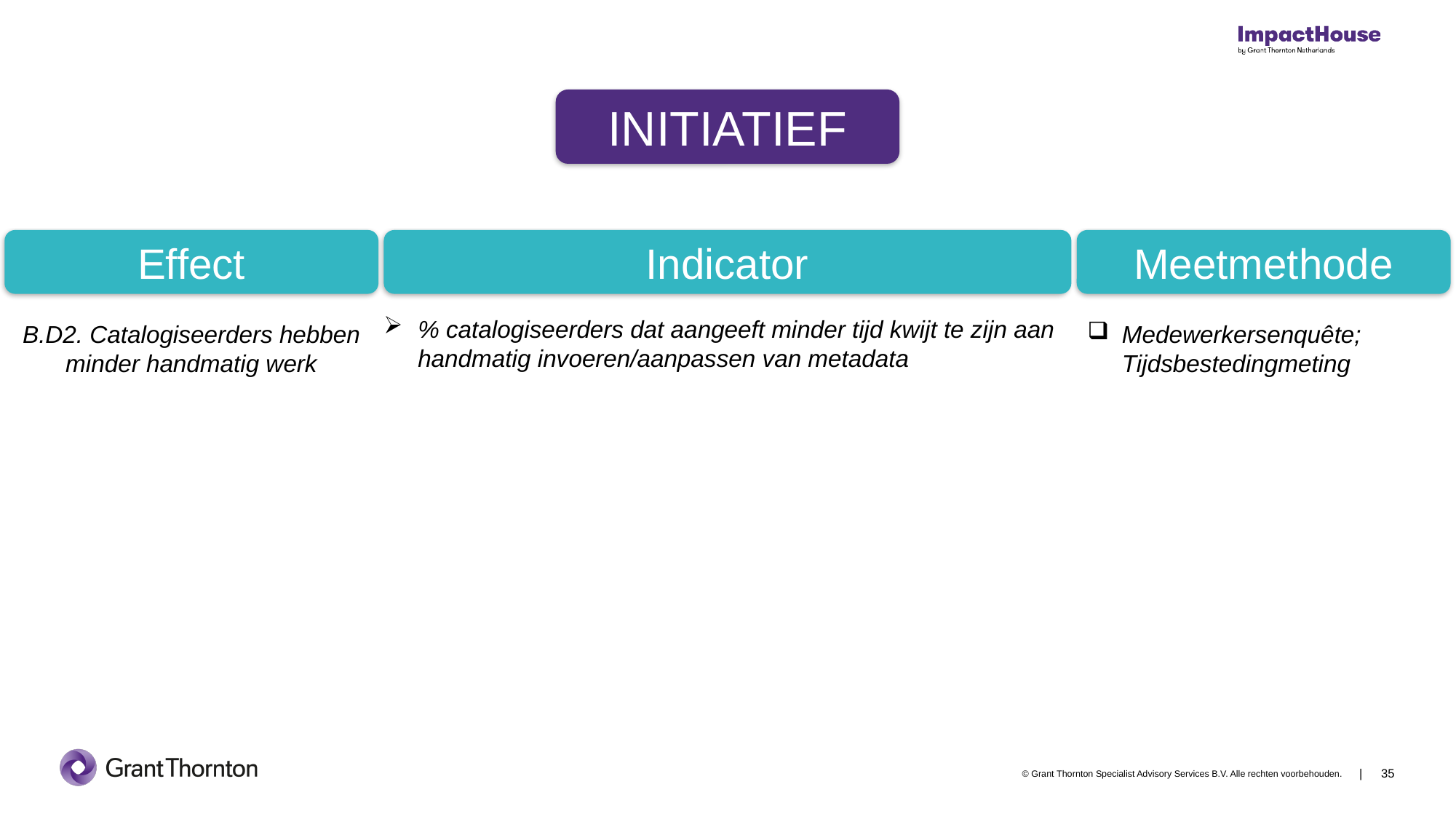

INITIATIEF
Effect
Indicator
Meetmethode
% catalogiseerders dat aangeeft minder tijd kwijt te zijn aan handmatig invoeren/aanpassen van metadata
B.D2. Catalogiseerders hebben minder handmatig werk
Medewerkersenquête; Tijdsbestedingmeting
35
35